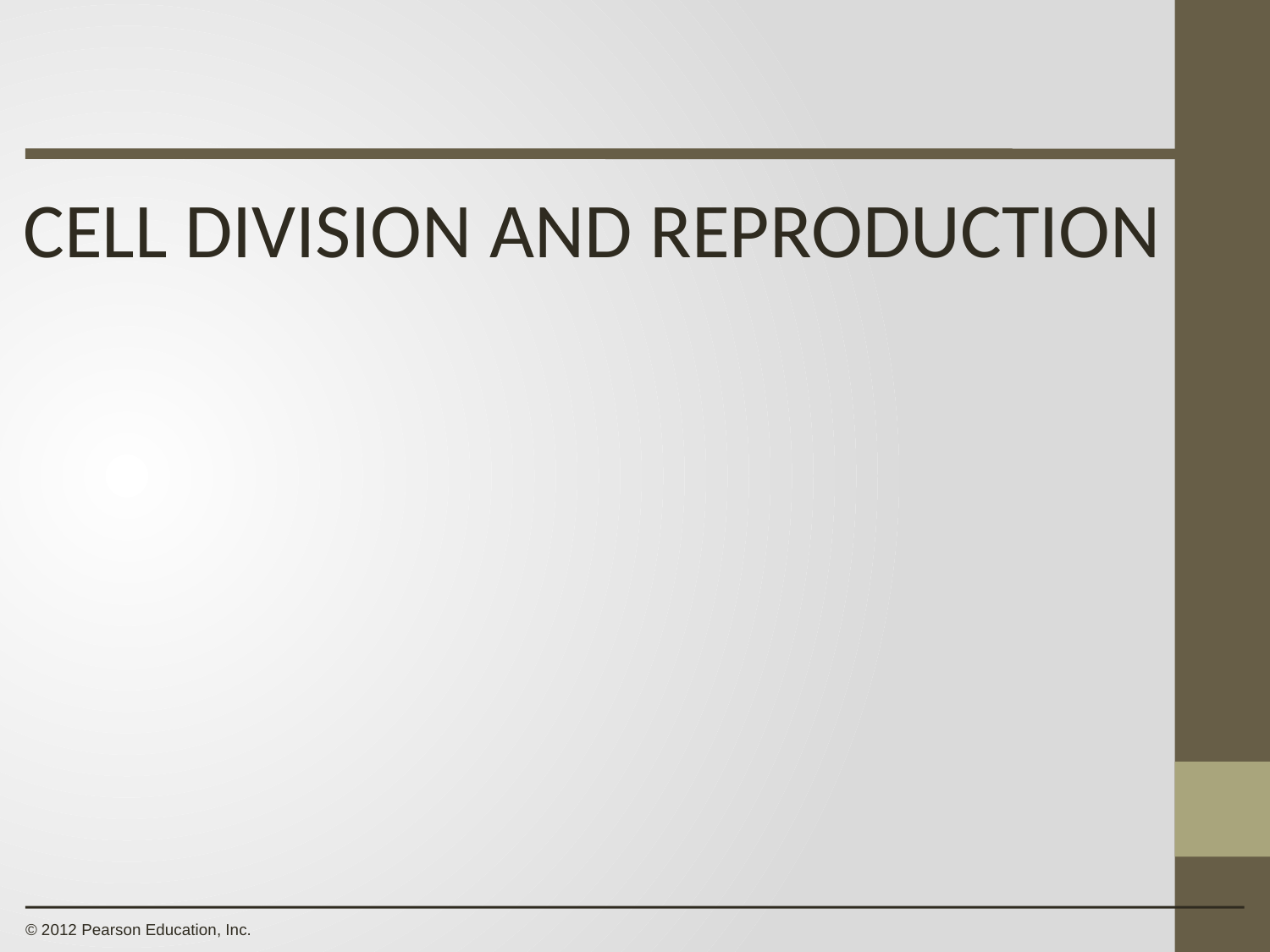

CELL DIVISION AND REPRODUCTION

© 2012 Pearson Education, Inc.